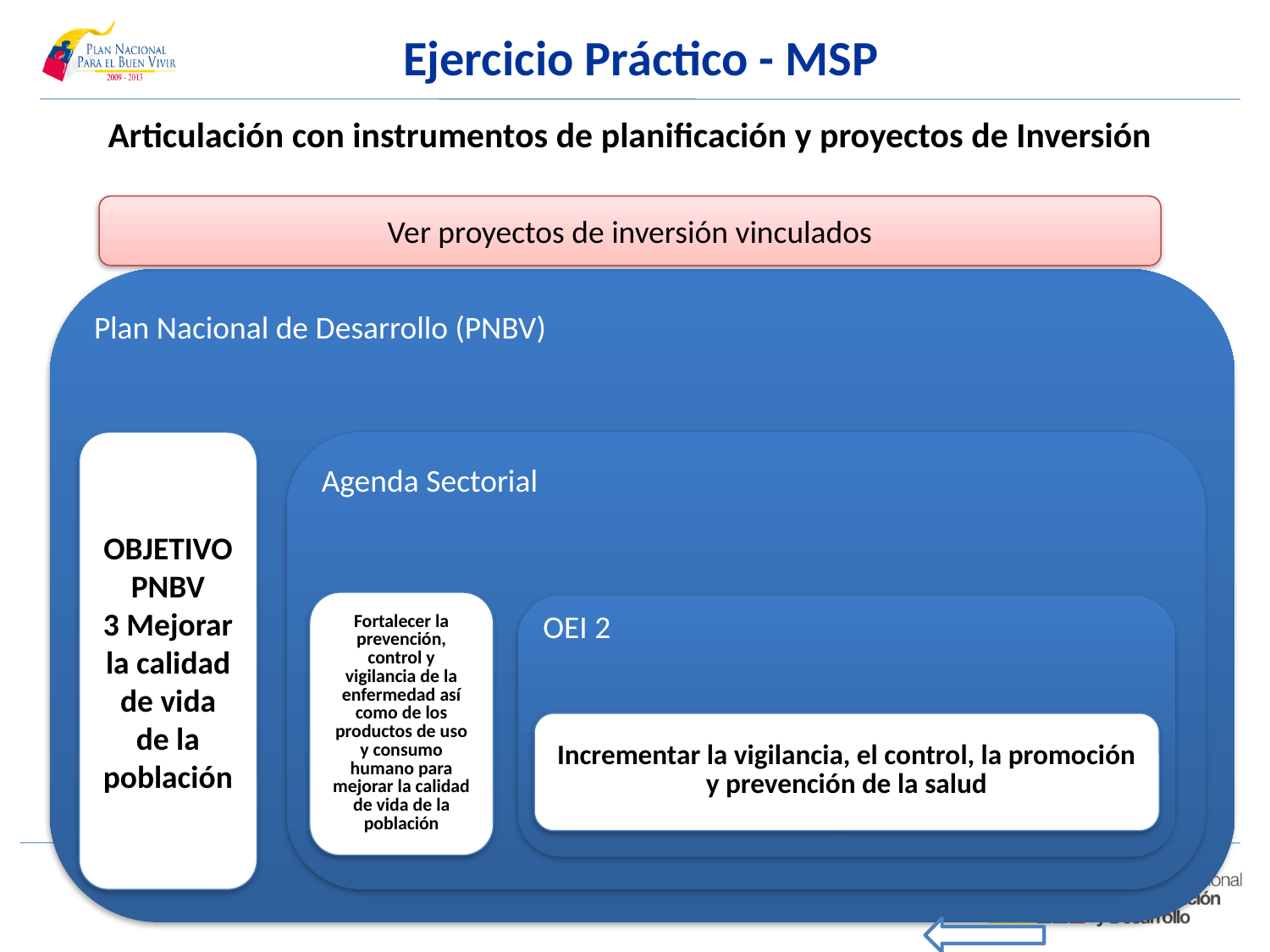

Ejercicio Práctico - MSP
Articulación con instrumentos de planificación y proyectos de Inversión
Ver proyectos de inversión vinculados
Plan Nacional de Desarrollo (PNBV)
OBJETIVO PNBV
3 Mejorar la calidad de vida de la población
Agenda Sectorial
Incrementar la vigilancia, el control, la promoción y prevención de la salud
OEI 2
Fortalecer la prevención, control y vigilancia de la enfermedad así como de los productos de uso y consumo humano para mejorar la calidad de vida de la población